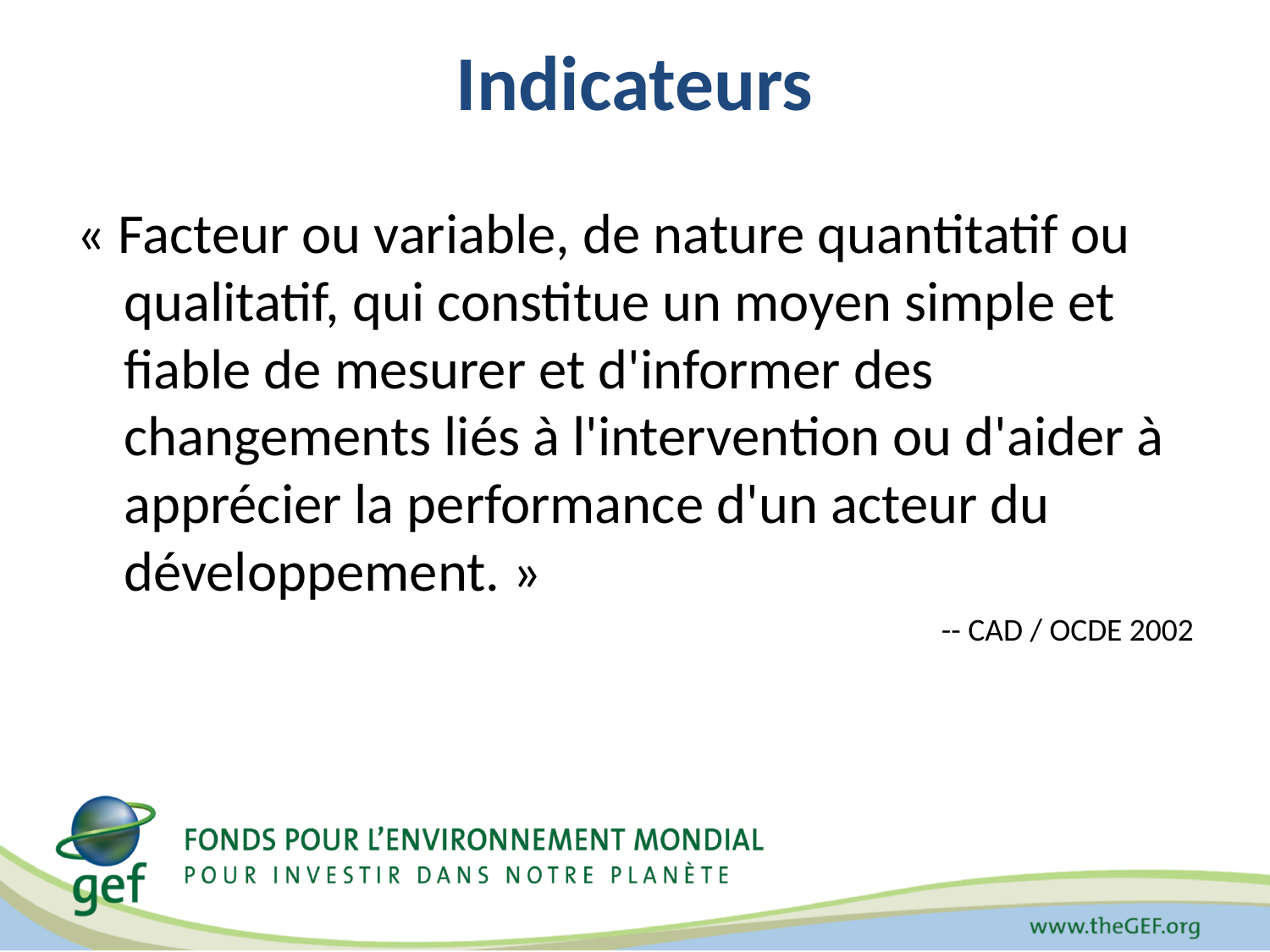

# Indicateurs
« Facteur ou variable, de nature quantitatif ou qualitatif, qui constitue un moyen simple et fiable de mesurer et d'informer des changements liés à l'intervention ou d'aider à apprécier la performance d'un acteur du développement. »
-- CAD / OCDE 2002